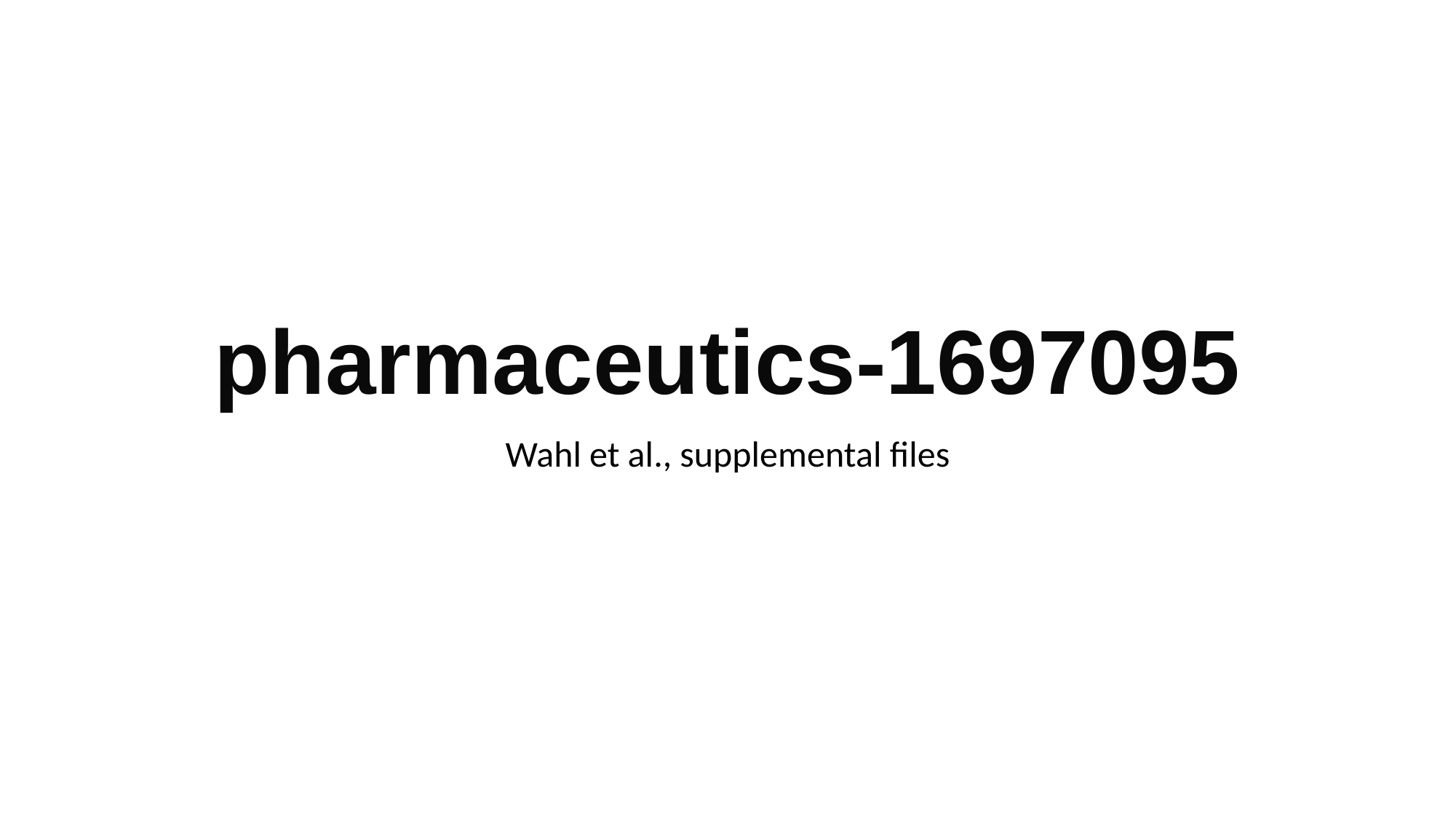

# pharmaceutics-1697095
Wahl et al., supplemental files